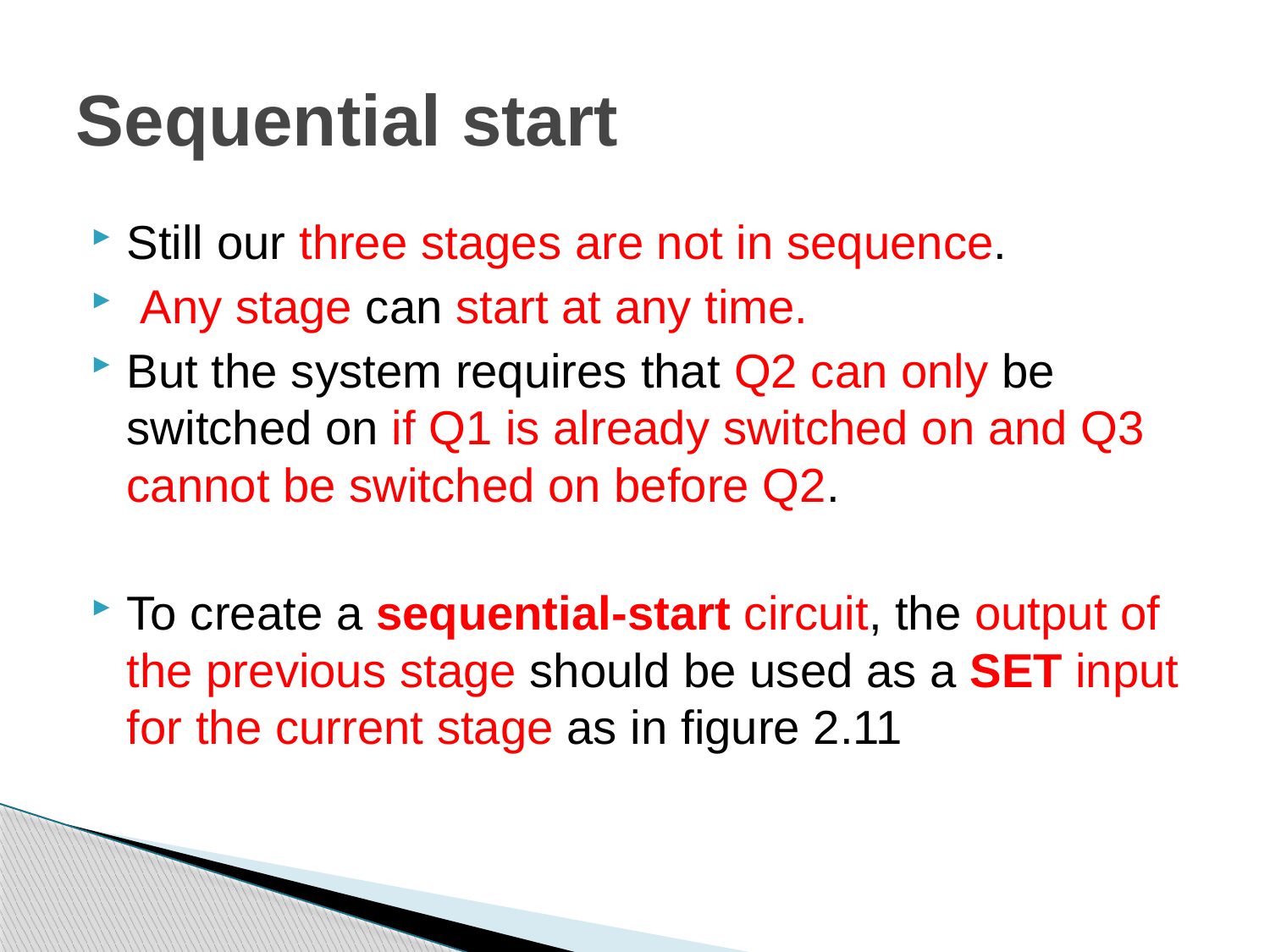

# Sequential start
Still our three stages are not in sequence.
 Any stage can start at any time.
But the system requires that Q2 can only be switched on if Q1 is already switched on and Q3 cannot be switched on before Q2.

To create a sequential-start circuit, the output of the previous stage should be used as a SET input for the current stage as in figure 2.11